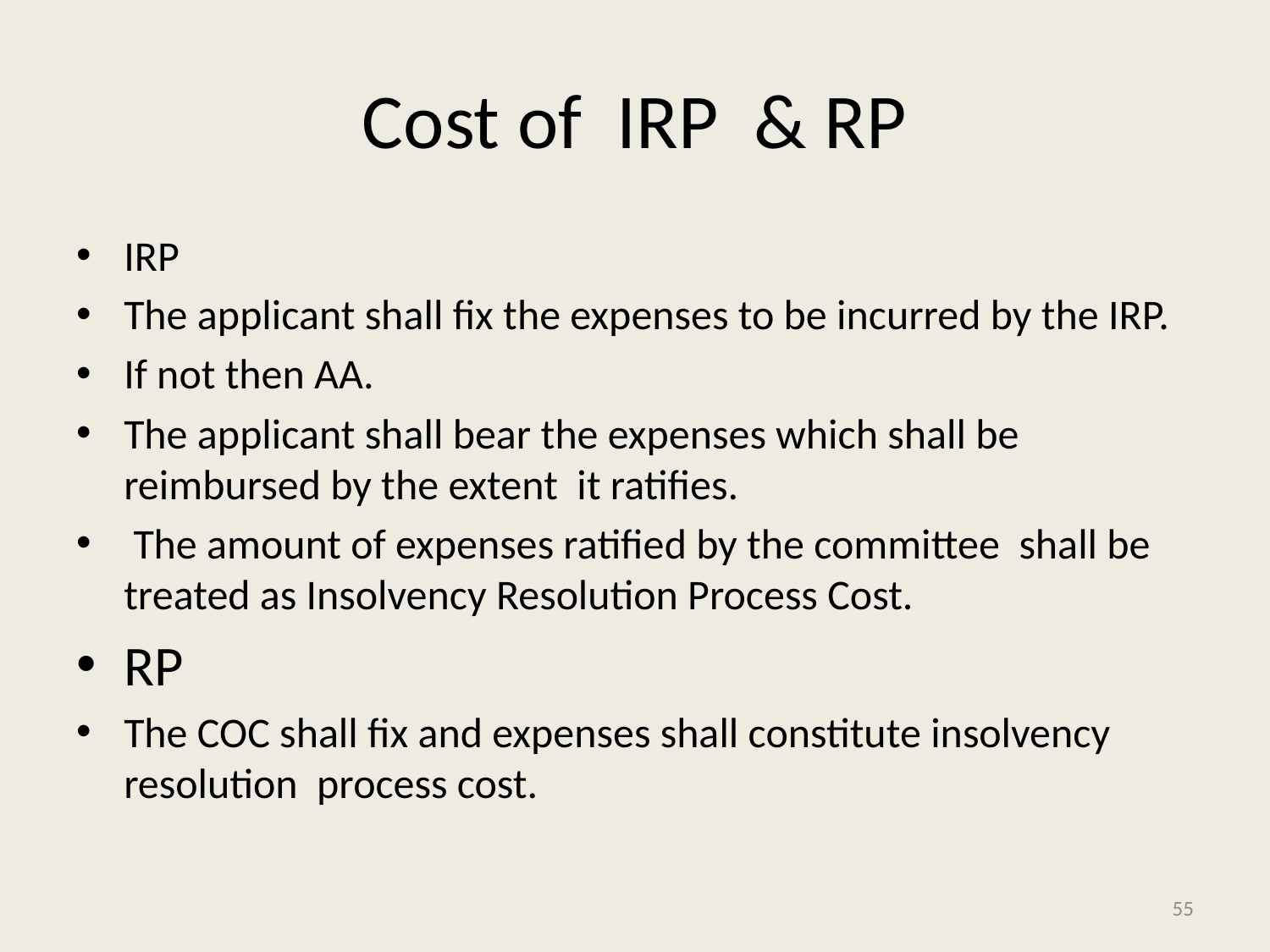

# Cost of  IRP  & RP
IRP
The applicant shall fix the expenses to be incurred by the IRP.
If not then AA.
The applicant shall bear the expenses which shall be reimbursed by the extent  it ratifies.
 The amount of expenses ratified by the committee  shall be treated as Insolvency Resolution Process Cost.
RP
The COC shall fix and expenses shall constitute insolvency resolution  process cost.
55